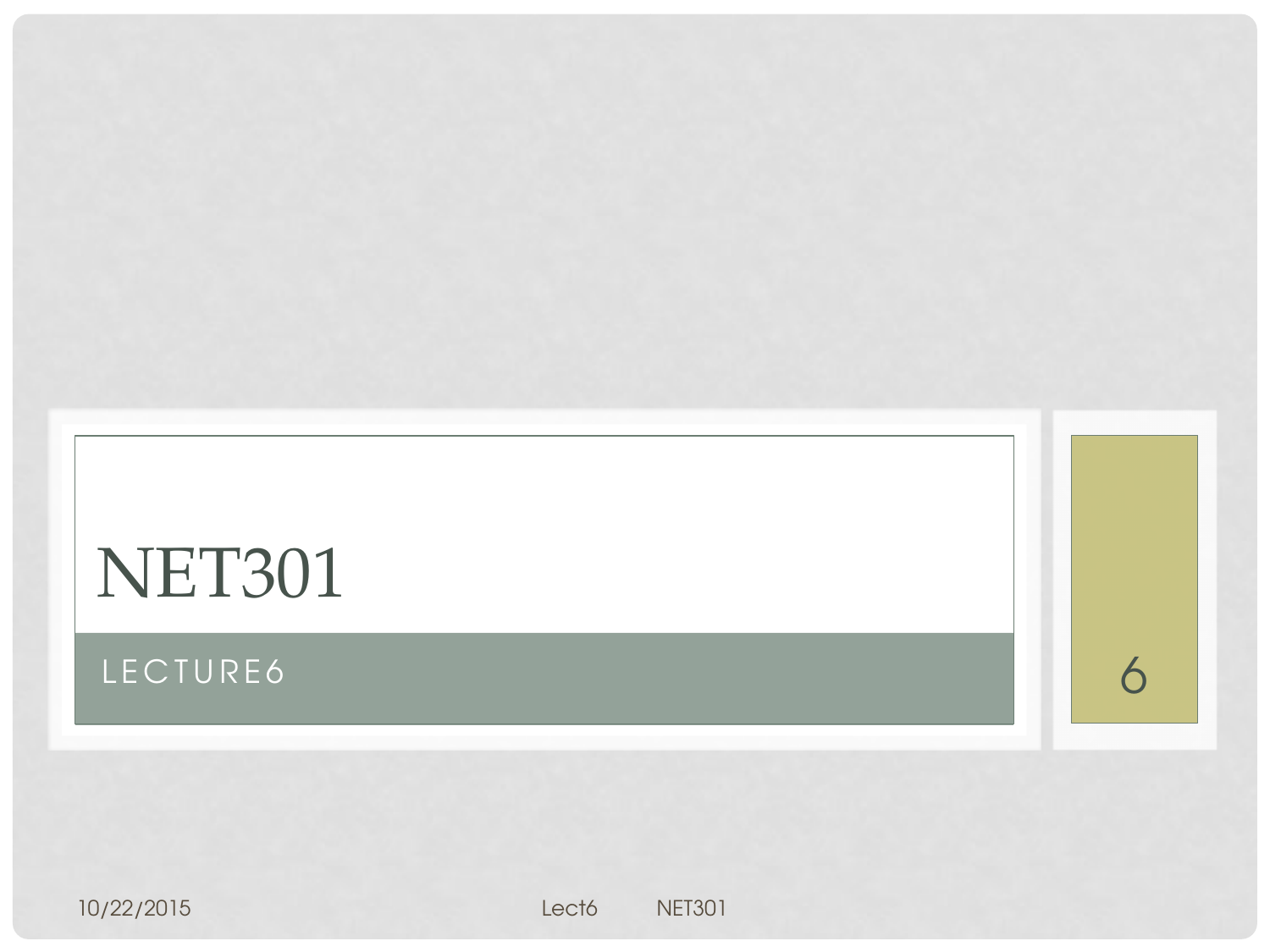

# NET301
6
Lecture6
10/22/2015
Lect6          NET301